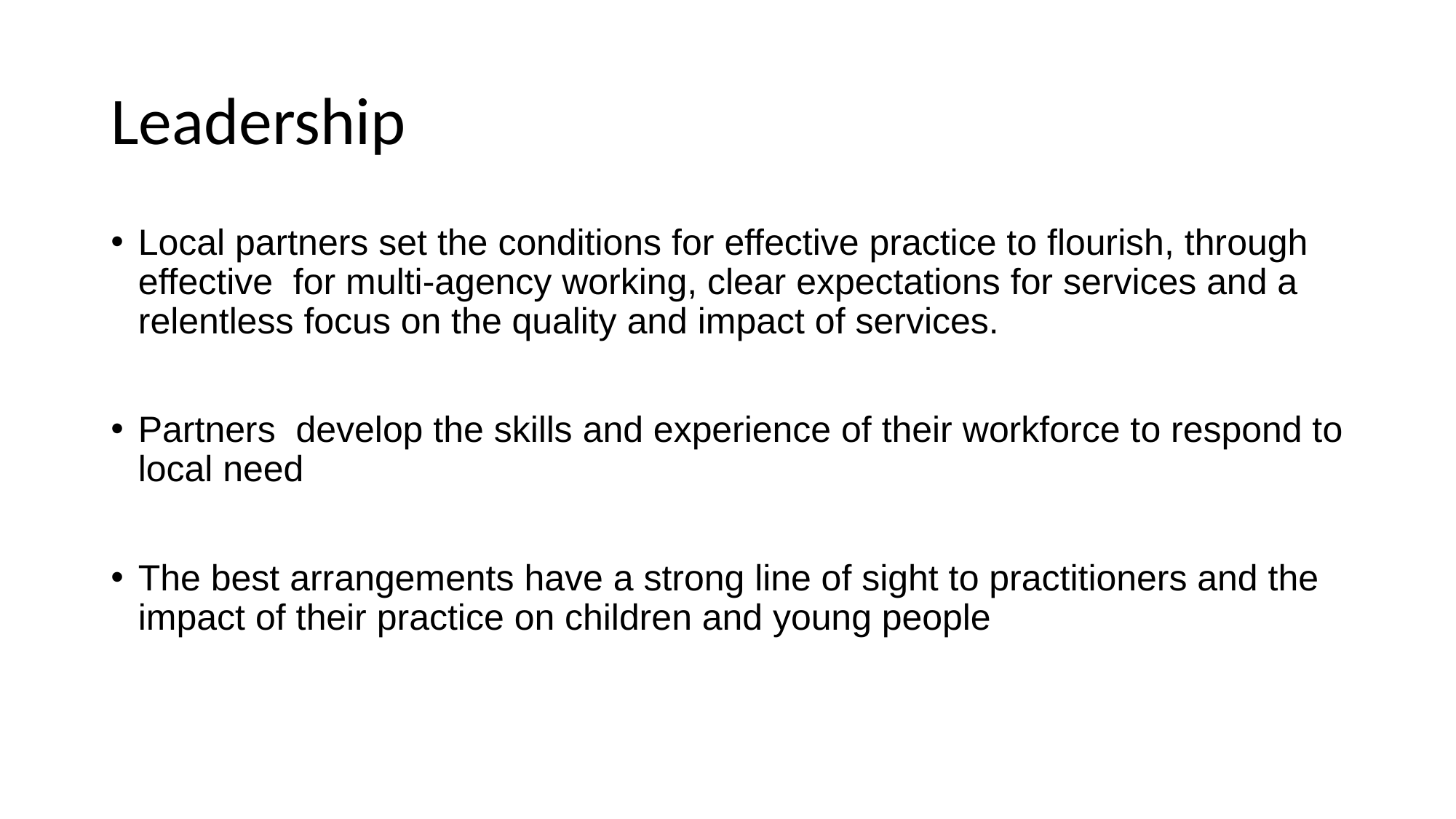

# Leadership
Local partners set the conditions for effective practice to flourish, through  effective  for multi-agency working, clear expectations for services and a relentless focus on the quality and impact of services.

Partners  develop the skills and experience of their workforce to respond to local need

The best arrangements have a strong line of sight to practitioners and the impact of their practice on children and young people